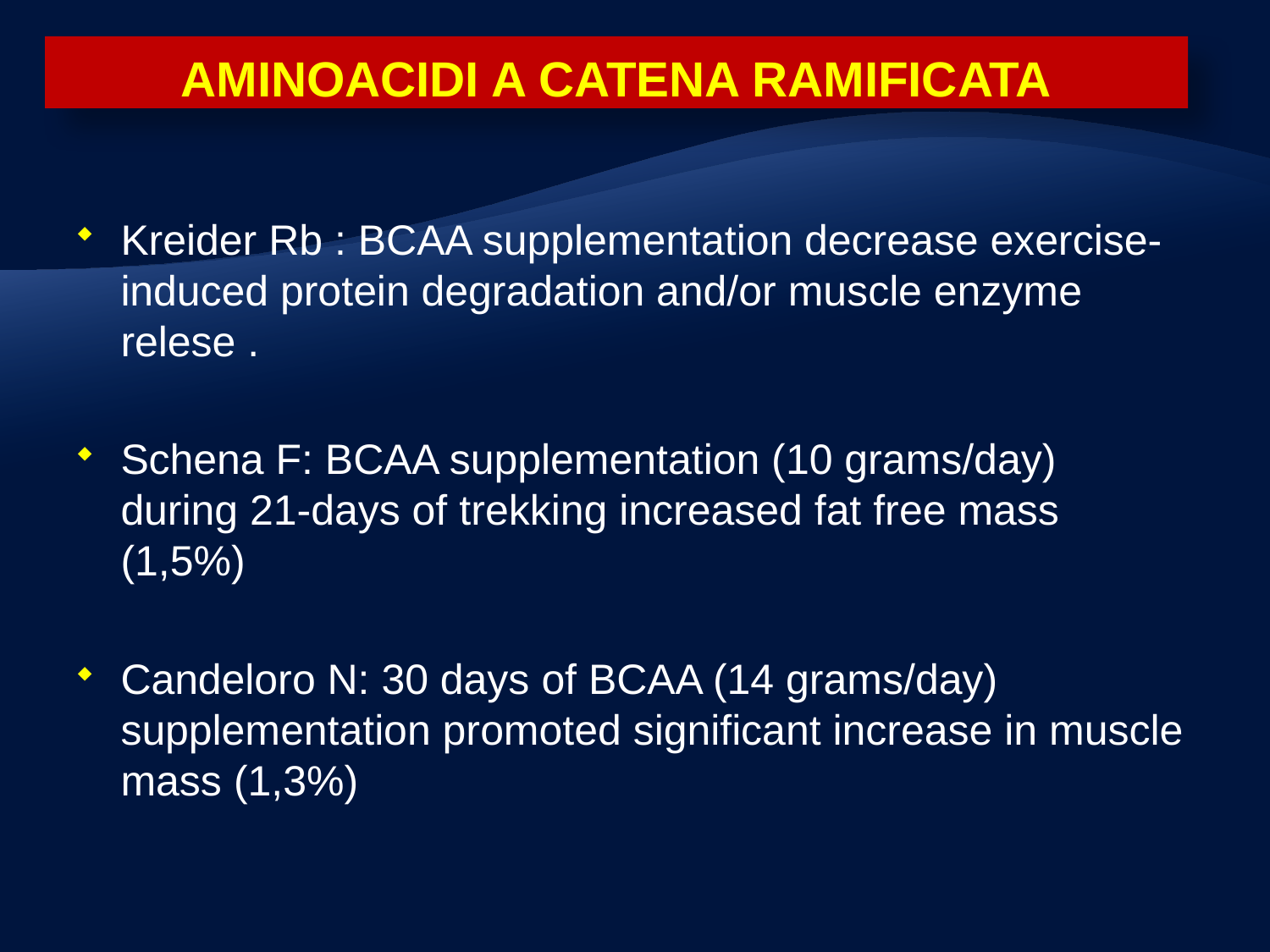

# AMINOACIDI A CATENA RAMIFICATA
Kreider Rb : BCAA supplementation decrease exercise-induced protein degradation and/or muscle enzyme relese .

Schena F: BCAA supplementation (10 grams/day)  during 21-days of trekking increased fat free mass (1,5%)

Candeloro N: 30 days of BCAA (14 grams/day) supplementation promoted significant increase in muscle mass (1,3%)